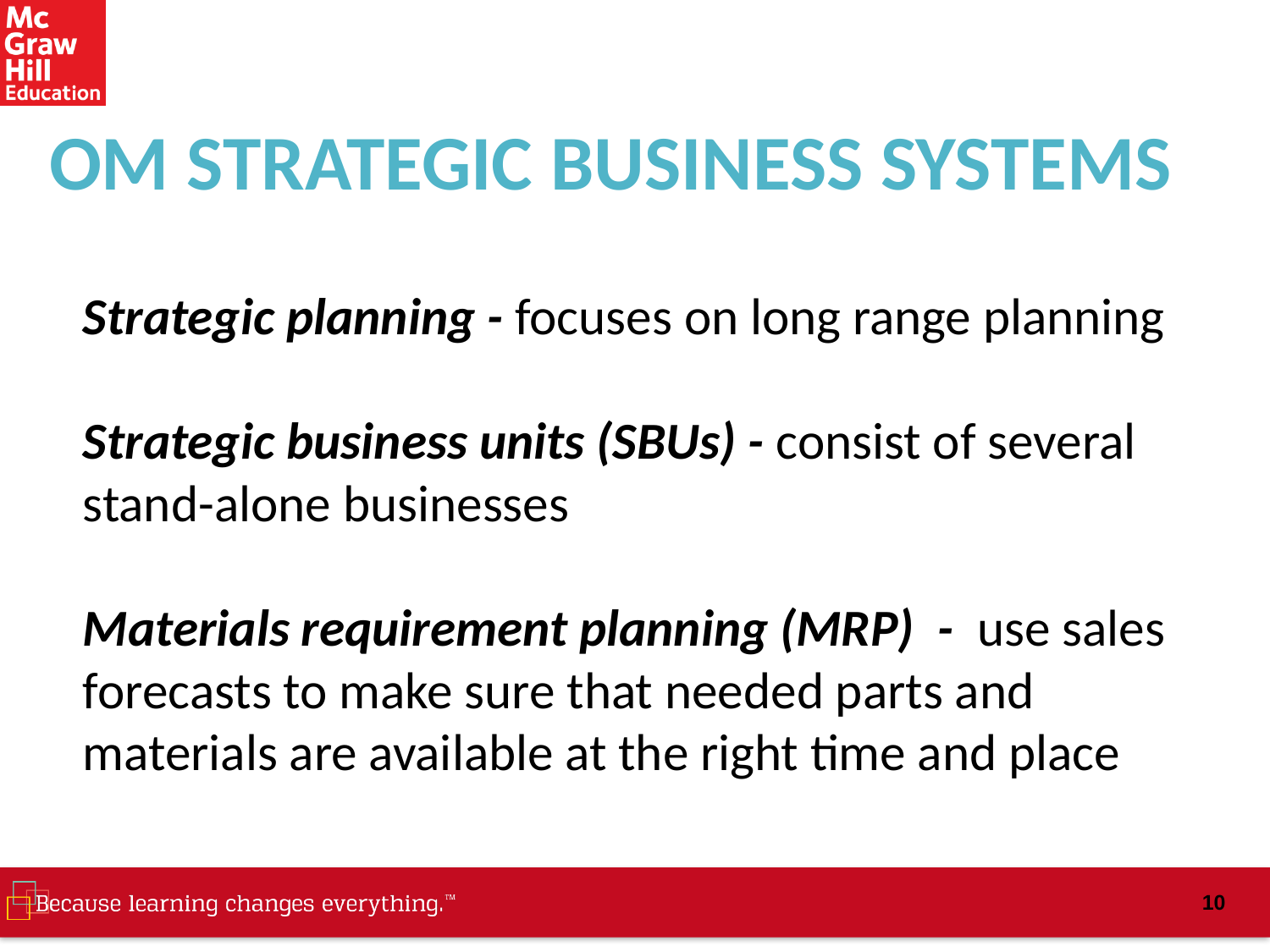

# OM STRATEGIC BUSINESS SYSTEMS
Strategic planning - focuses on long range planning

Strategic business units (SBUs) - consist of several stand-alone businesses

Materials requirement planning (MRP)  -  use sales forecasts to make sure that needed parts and materials are available at the right time and place